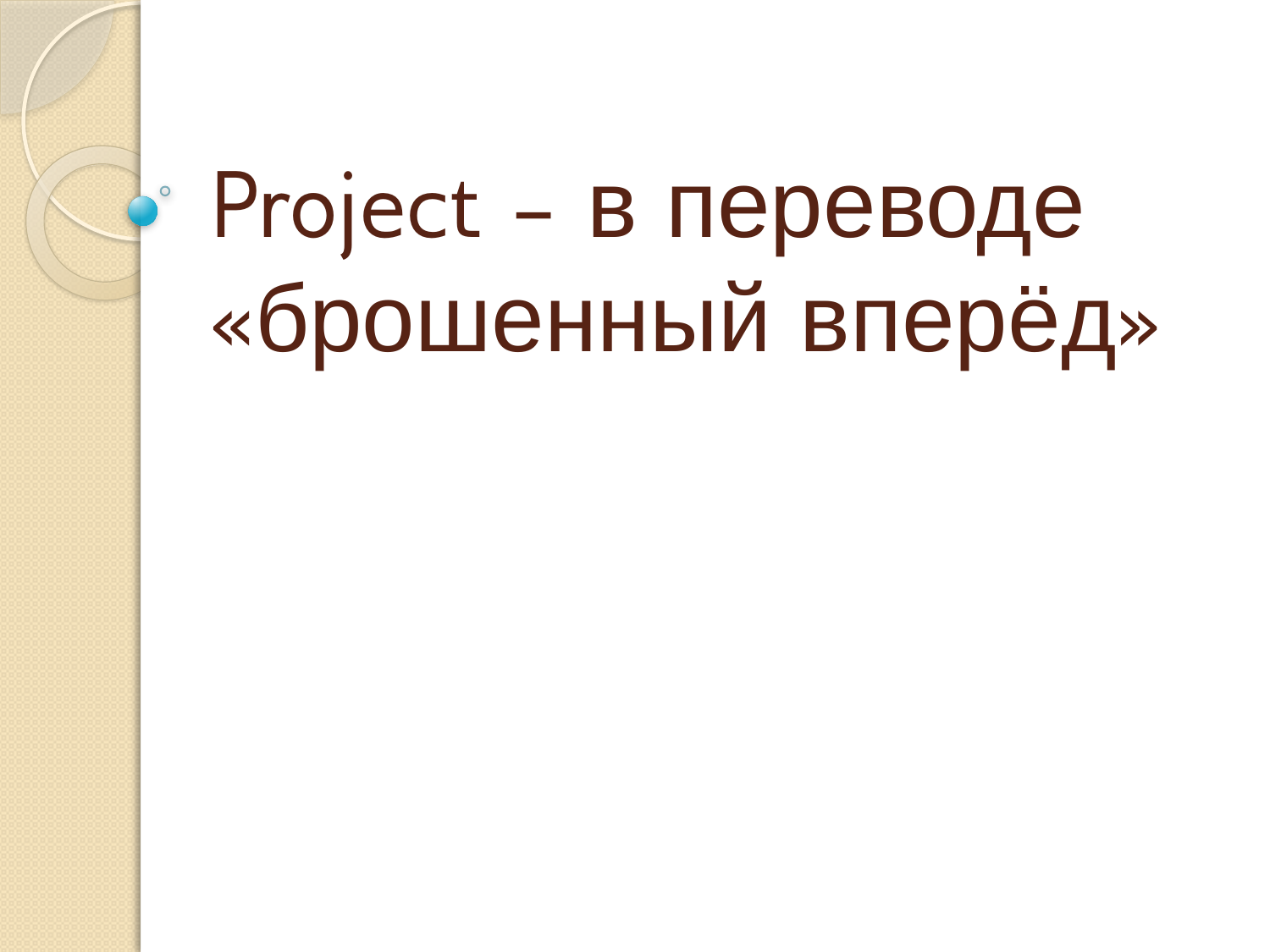

# Project – в переводе  «брошенный вперёд»